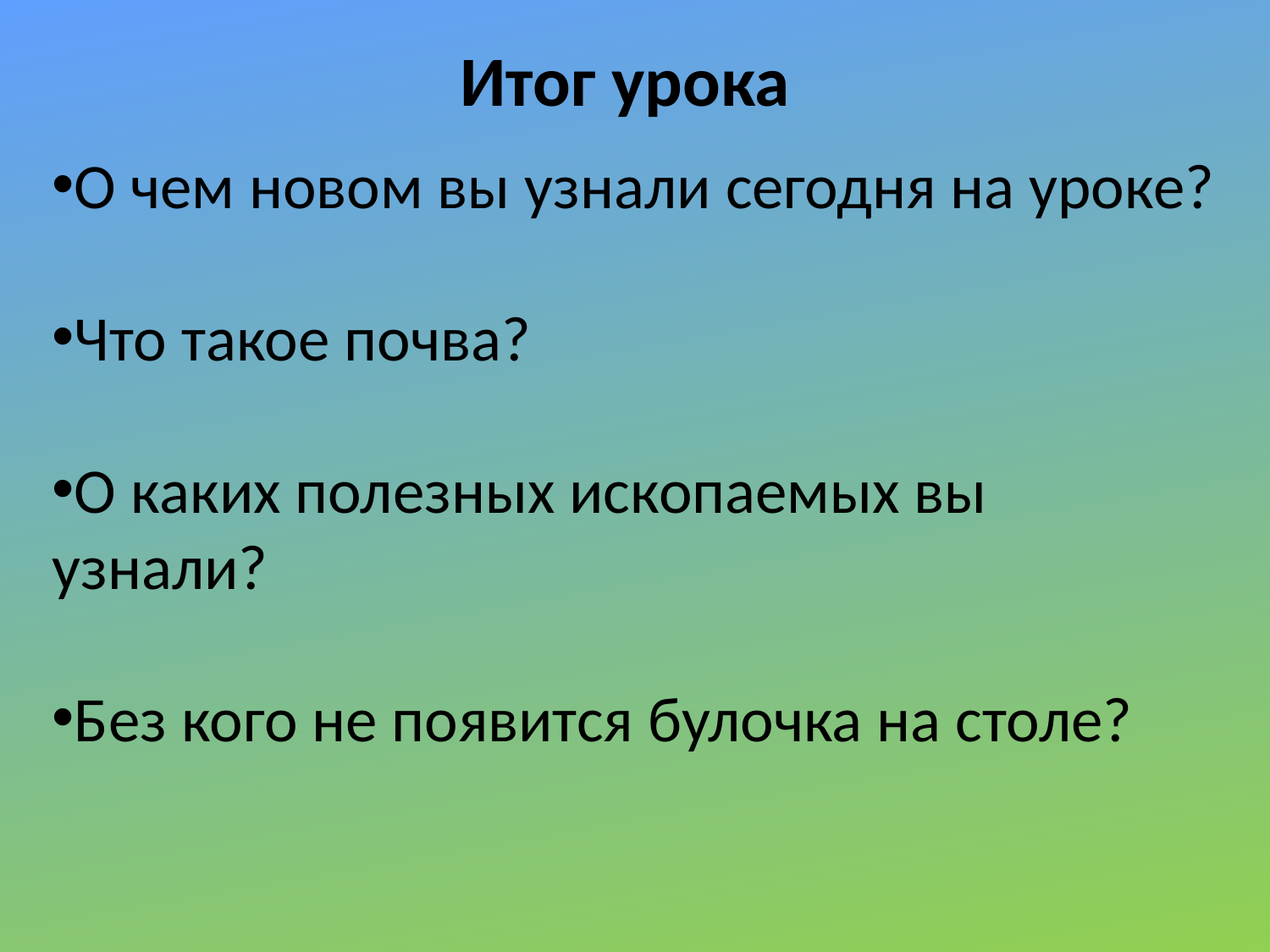

Итог урока

О чем новом вы узнали сегодня на уроке?

Что такое почва?

О каких полезных ископаемых вы узнали?

Без кого не появится булочка на столе?